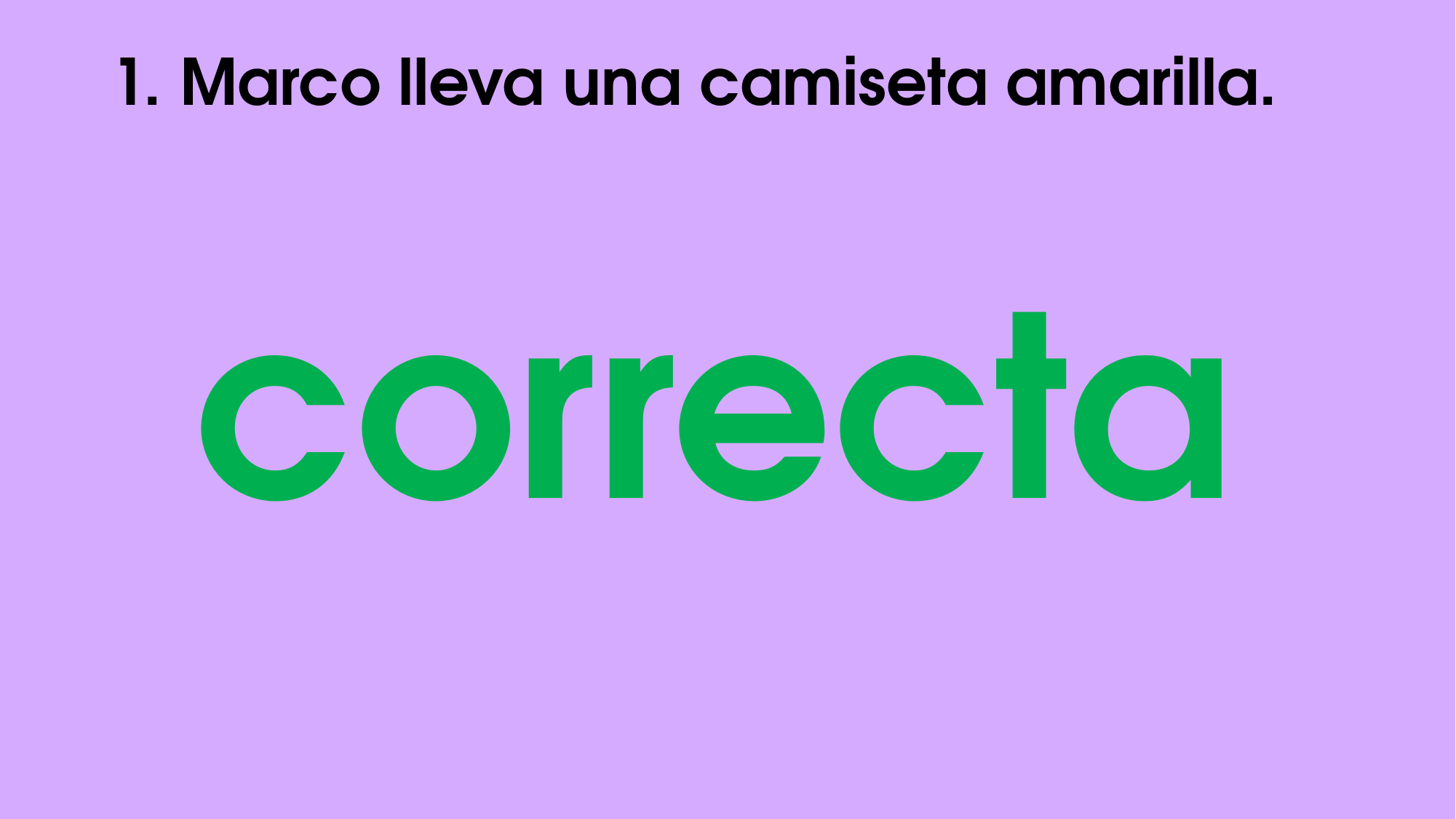

# 1. Marco lleva una camiseta amarilla.
correcta